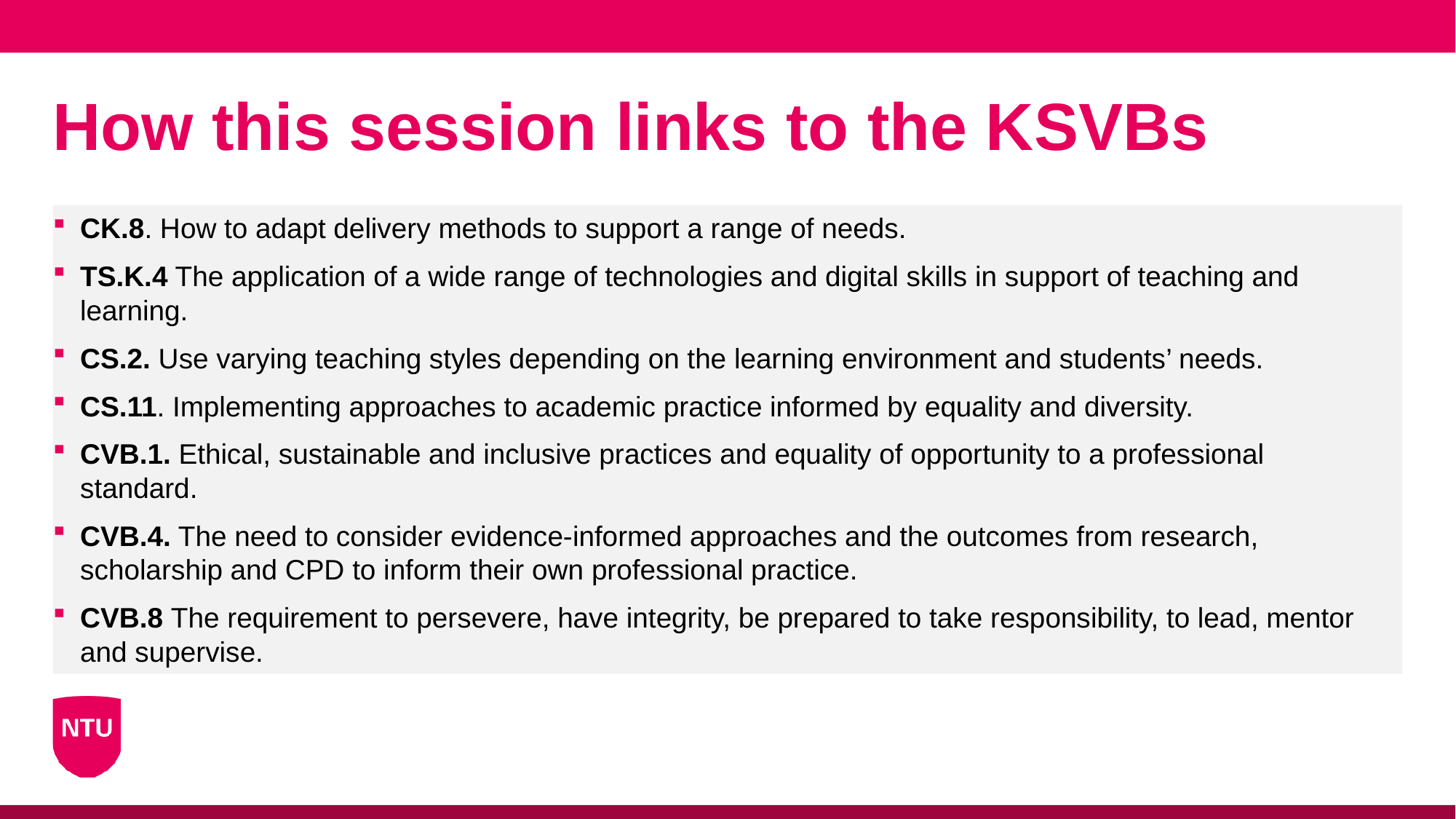

# How this session links to the KSVBs
CK.8. How to adapt delivery methods to support a range of needs.
TS.K.4 The application of a wide range of technologies and digital skills in support of teaching and learning.
CS.2. Use varying teaching styles depending on the learning environment and students’ needs.
CS.11. Implementing approaches to academic practice informed by equality and diversity.
CVB.1. Ethical, sustainable and inclusive practices and equality of opportunity to a professional standard.
CVB.4. The need to consider evidence-informed approaches and the outcomes from research, scholarship and CPD to inform their own professional practice.
CVB.8 The requirement to persevere, have integrity, be prepared to take responsibility, to lead, mentor and supervise.​